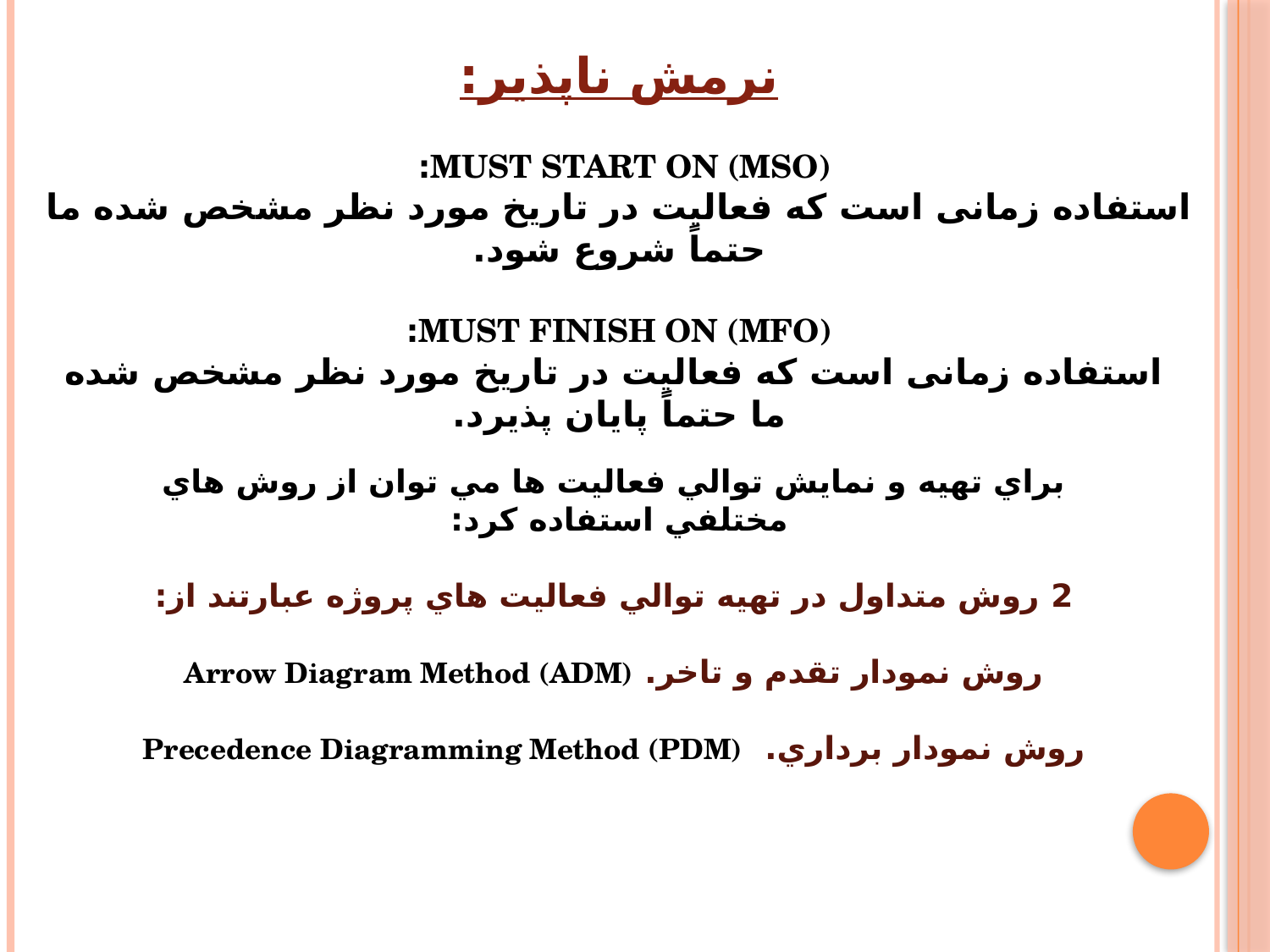

# نرمش ناپذیر: Must start On (MSO): استفاده زمانی است که فعالیت در تاریخ مورد نظر مشخص شده ما حتماً شروع شود. Must finish On (MFO): استفاده زمانی است که فعالیت در تاریخ مورد نظر مشخص شده ما حتماً پایان پذیرد.
براي تهيه و نمايش توالي فعاليت ها مي توان از روش هاي مختلفي استفاده كرد:

2 روش متداول در تهيه توالي فعاليت هاي پروژه عبارتند از:

روش نمودار تقدم و تاخر. Arrow Diagram Method (ADM)

روش نمودار برداري.  Precedence Diagramming Method (PDM)